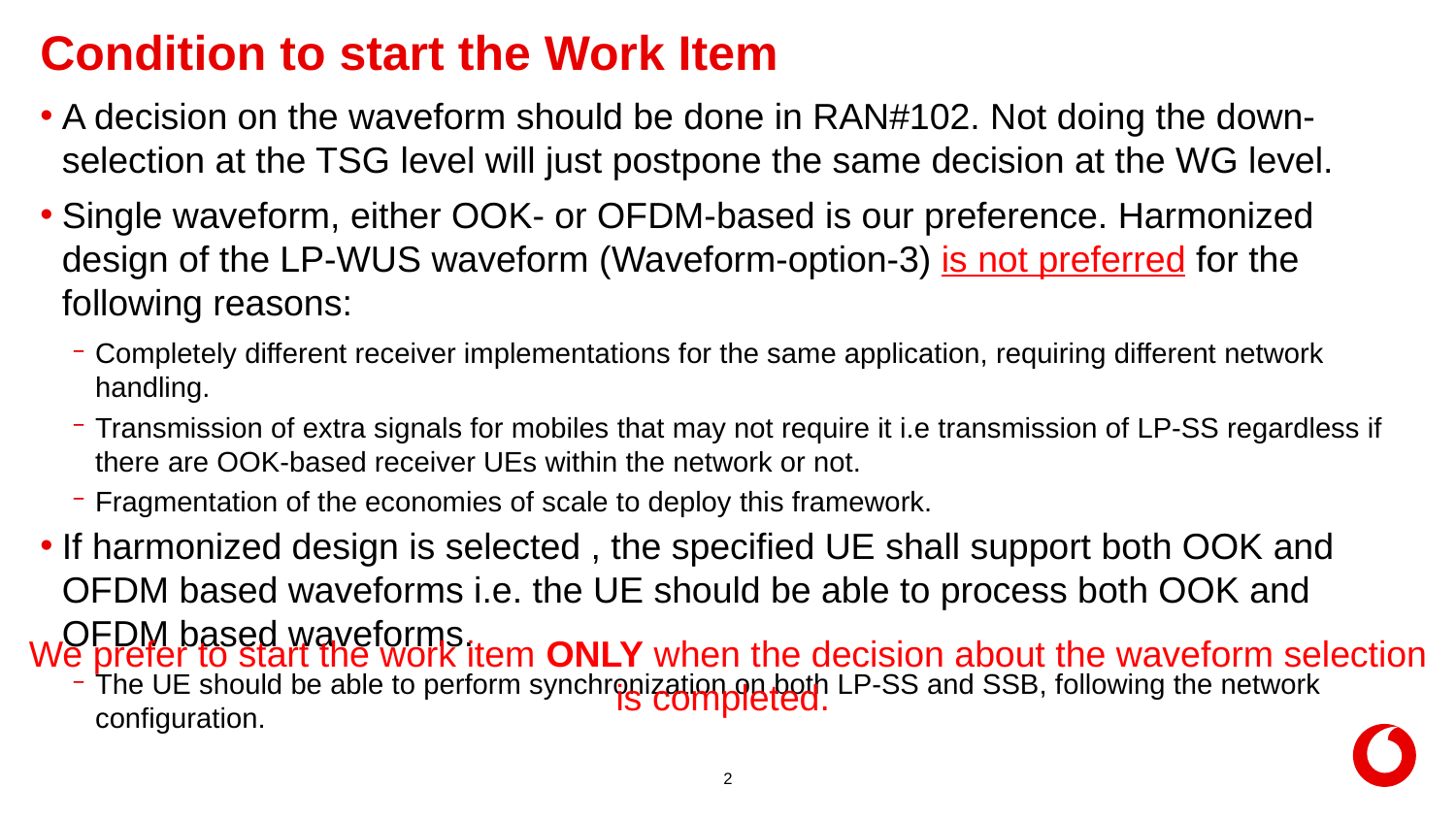

# Condition to start the Work Item
A decision on the waveform should be done in RAN#102. Not doing the down-selection at the TSG level will just postpone the same decision at the WG level.
Single waveform, either OOK- or OFDM-based is our preference. Harmonized design of the LP-WUS waveform (Waveform-option-3) is not preferred for the following reasons:
Completely different receiver implementations for the same application, requiring different network handling.
Transmission of extra signals for mobiles that may not require it i.e transmission of LP-SS regardless if there are OOK-based receiver UEs within the network or not.
Fragmentation of the economies of scale to deploy this framework.
If harmonized design is selected , the specified UE shall support both OOK and OFDM based waveforms i.e. the UE should be able to process both OOK and OFDM based waveforms.
The UE should be able to perform synchronization on both LP-SS and SSB, following the network configuration.

We prefer to start the work item ONLY when the decision about the waveform selection is completed.
2